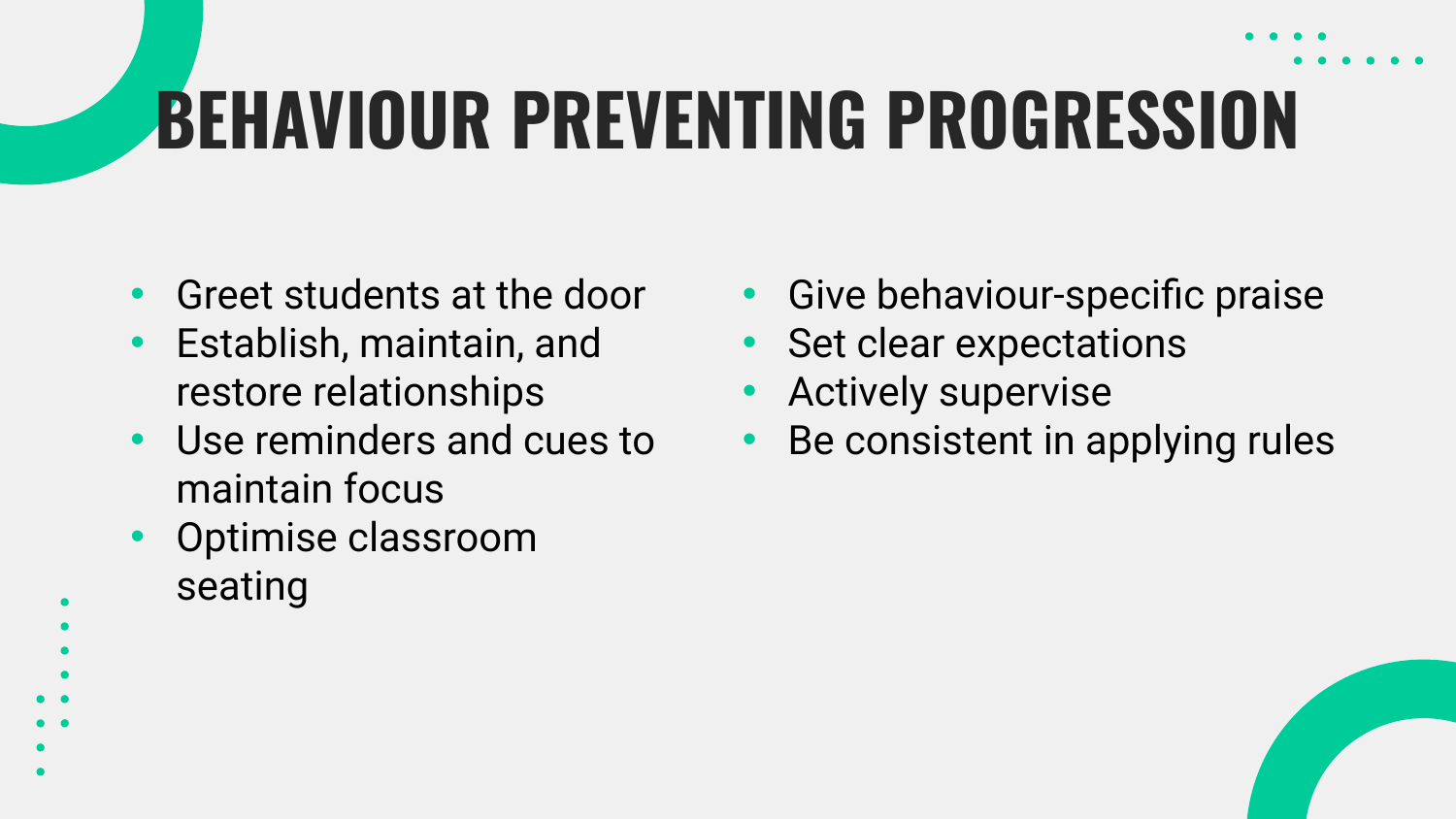

BEHAVIOUR PREVENTING PROGRESSION
Greet students at the door
Establish, maintain, and restore relationships
Use reminders and cues to maintain focus
Optimise classroom seating
Give behaviour-specific praise
Set clear expectations
Actively supervise
Be consistent in applying rules